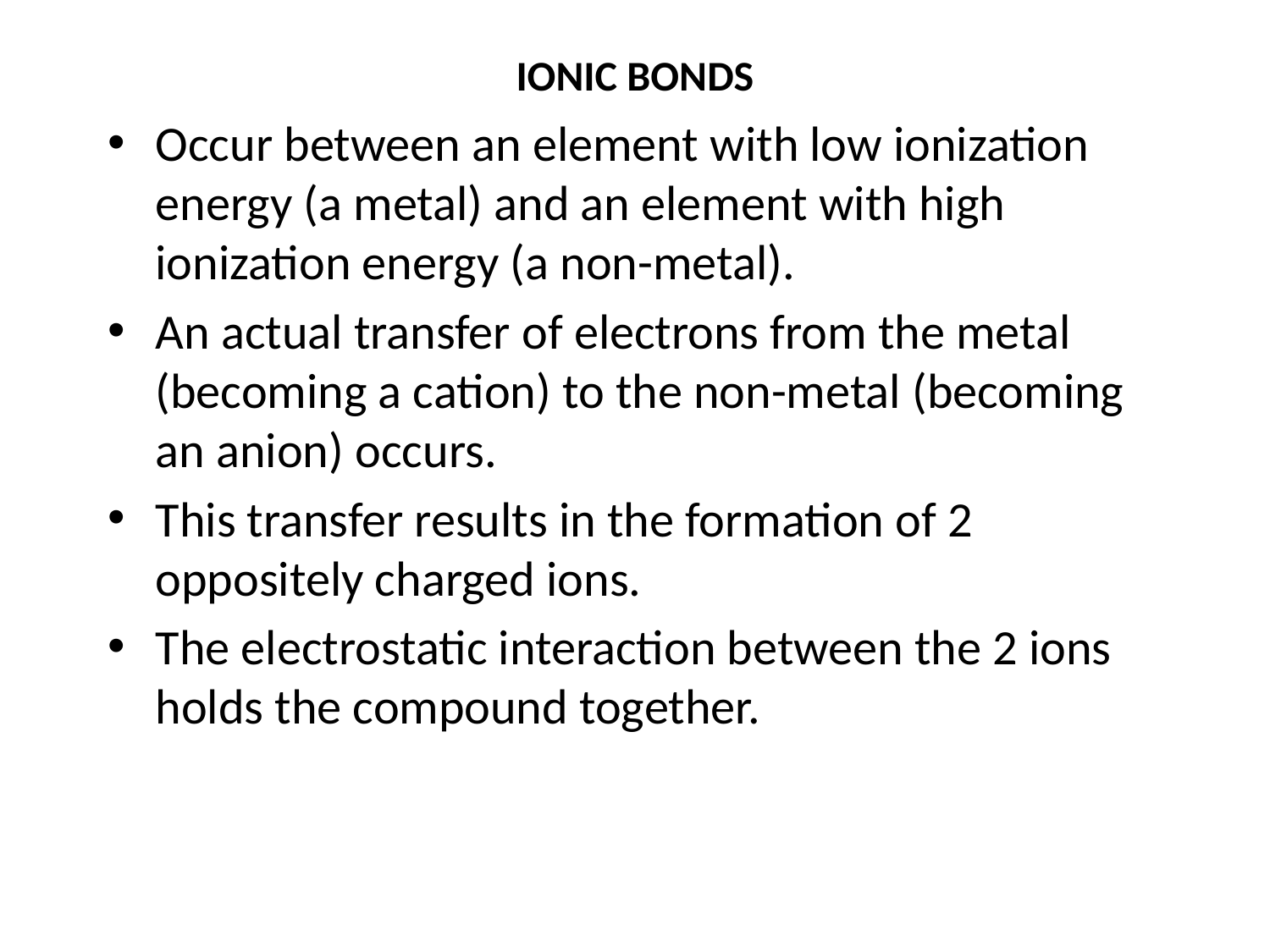

# IONIC BONDS
Occur between an element with low ionization energy (a metal) and an element with high ionization energy (a non-metal).
An actual transfer of electrons from the metal (becoming a cation) to the non-metal (becoming an anion) occurs.
This transfer results in the formation of 2 oppositely charged ions.
The electrostatic interaction between the 2 ions holds the compound together.